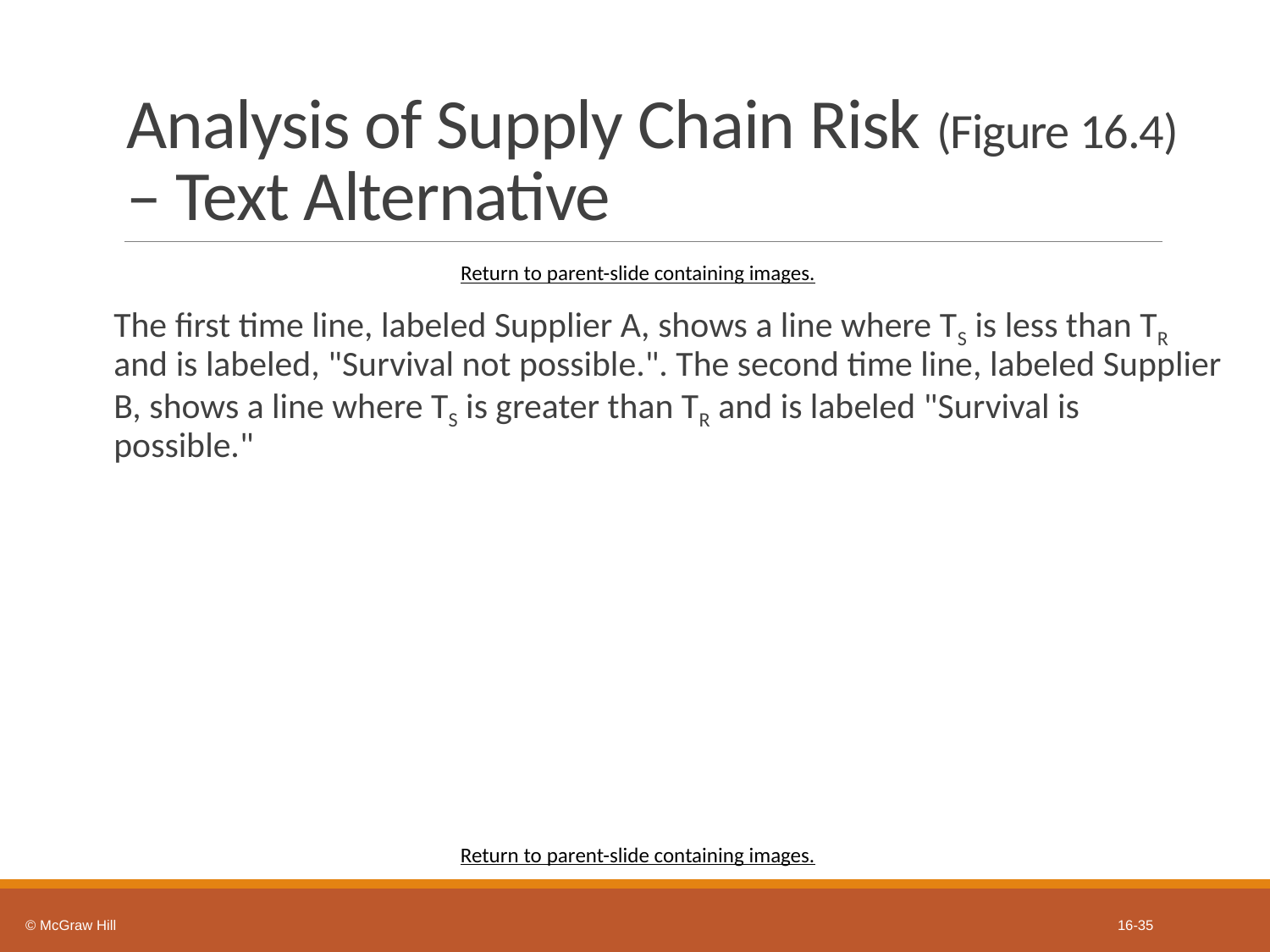

# Analysis of Supply Chain Risk (Figure 16.4) – Text Alternative
Return to parent-slide containing images.
The first time line, labeled Supplier A, shows a line where TS is less than TR and is labeled, "Survival not possible.". The second time line, labeled Supplier B, shows a line where TS is greater than TR and is labeled "Survival is possible."
Return to parent-slide containing images.